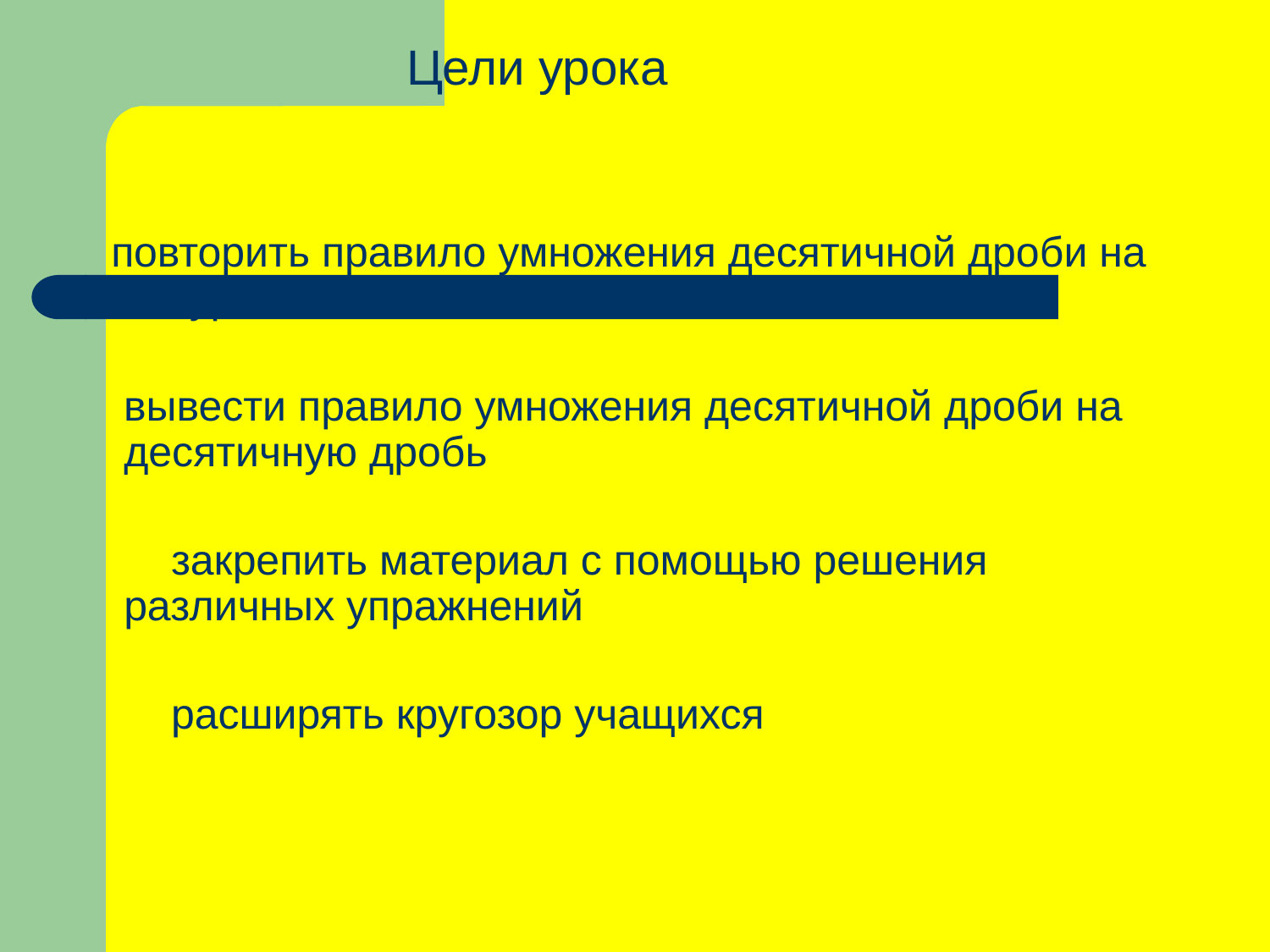

Цели урока

     повторить правило умножения десятичной дроби на натуральное число

    вывести правило умножения десятичной дроби на десятичную дробь

        закрепить материал с помощью решения различных упражнений

        расширять кругозор учащихся